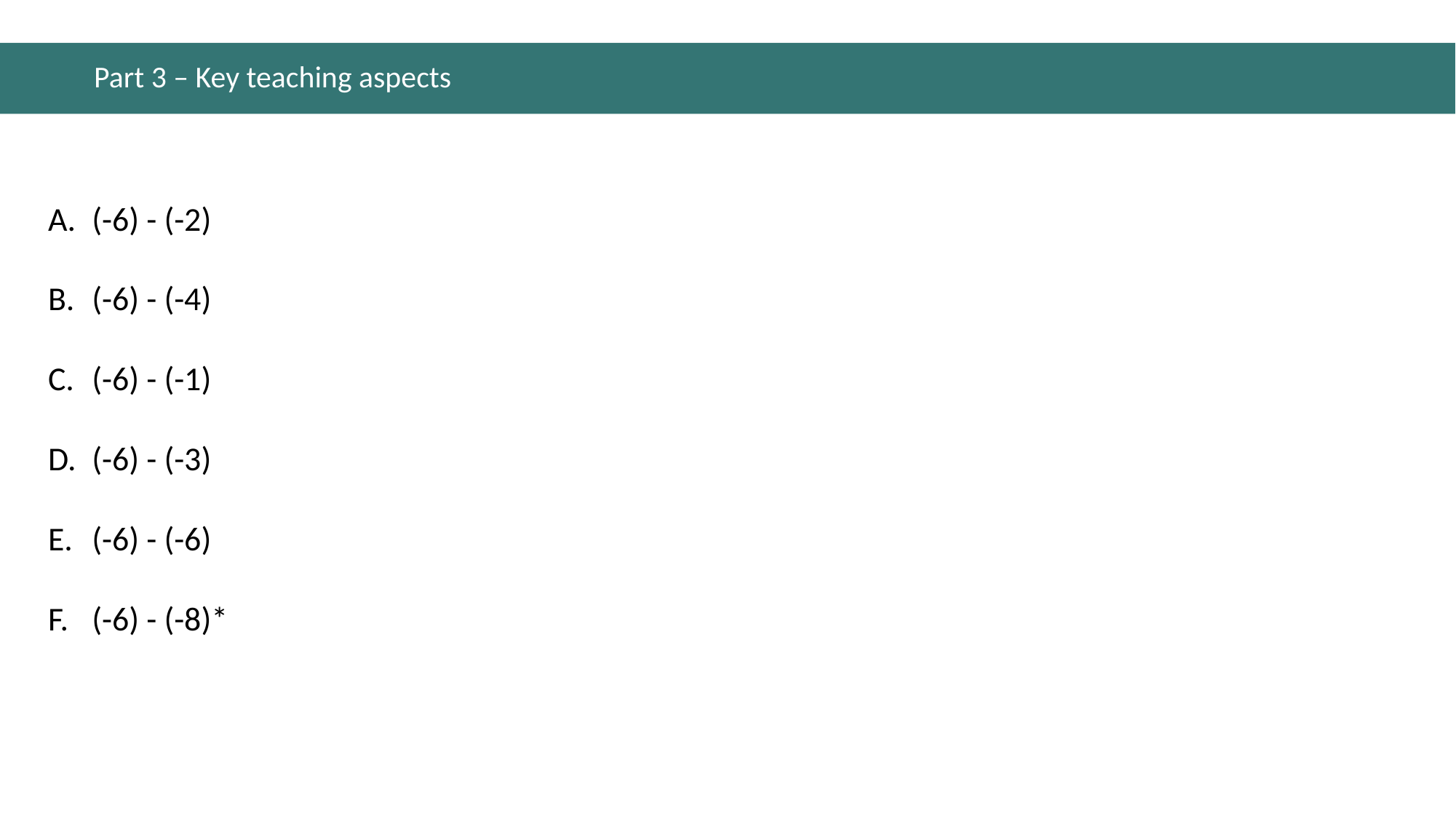

# Part 3 – Key teaching aspects
(-6) - (-2)
(-6) - (-4)
(-6) - (-1)
(-6) - (-3)
(-6) - (-6)
(-6) - (-8)*